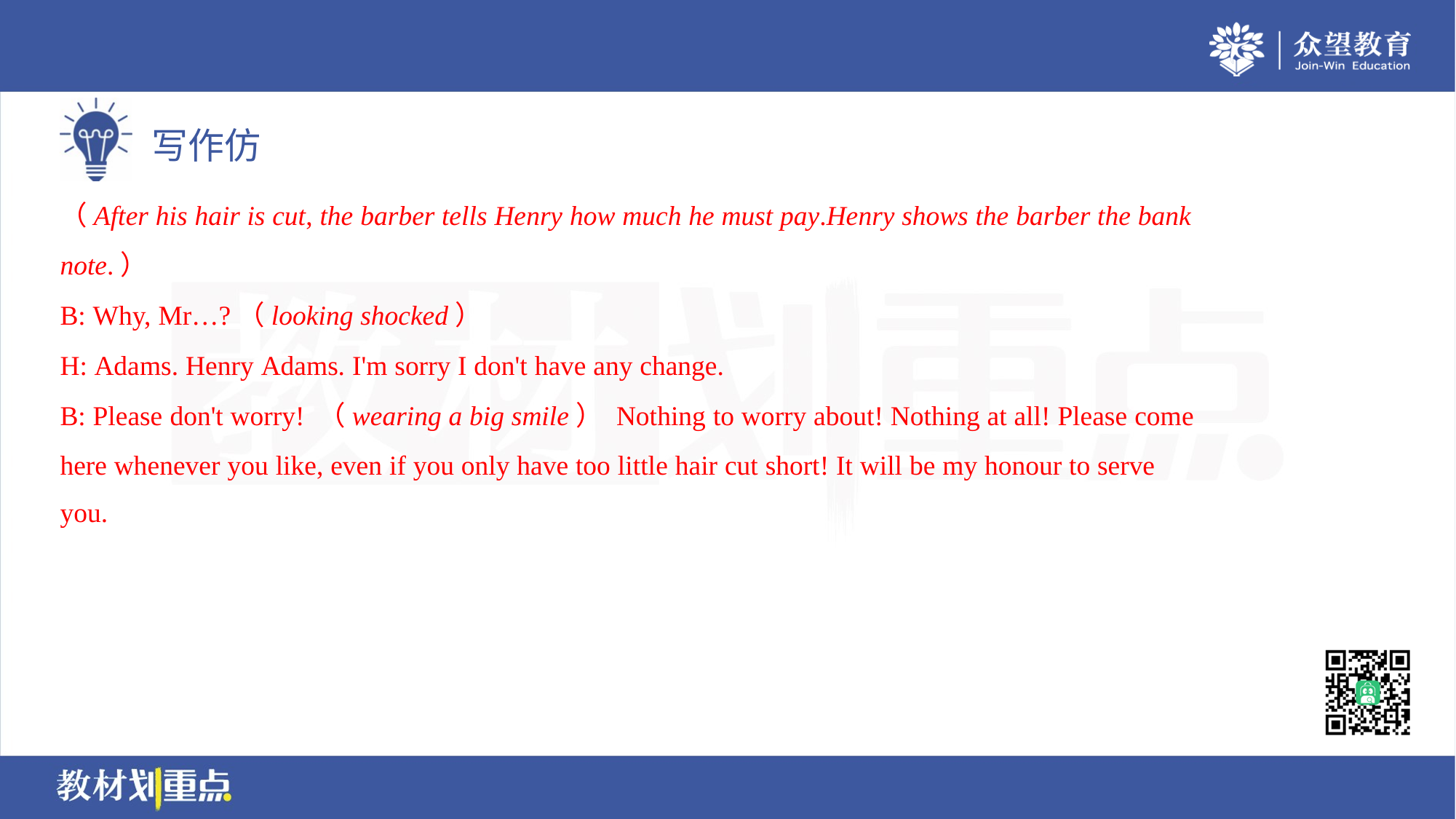

（After his hair is cut, the barber tells Henry how much he must pay.Henry shows the barber the bank
note.）
B: Why, Mr…?（looking shocked）
H: Adams. Henry Adams. I'm sorry I don't have any change.
B: Please don't worry! （wearing a big smile） Nothing to worry about! Nothing at all! Please come
here whenever you like, even if you only have too little hair cut short! It will be my honour to serve
you.